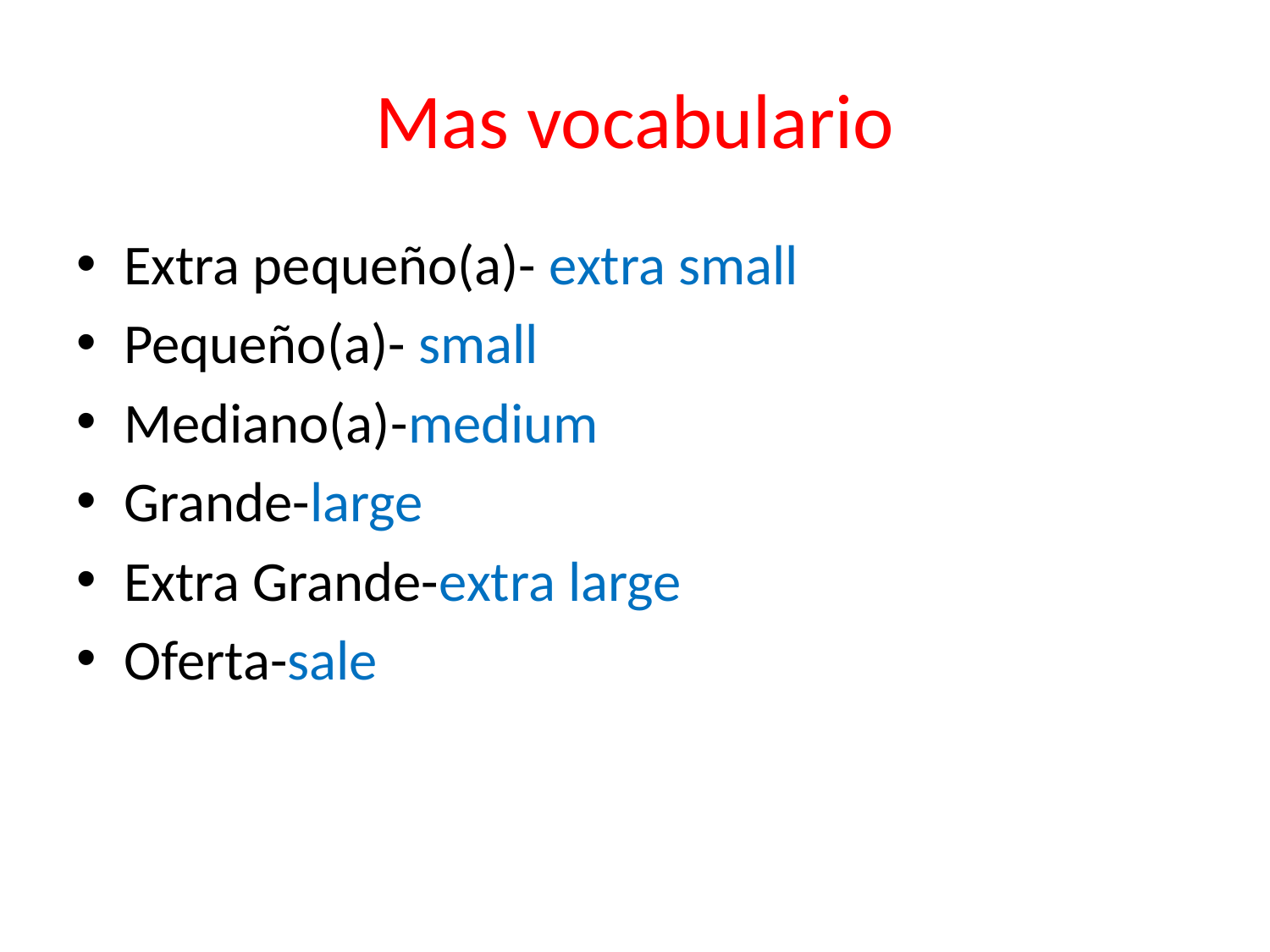

# Mas vocabulario
Extra pequeño(a)- extra small
Pequeño(a)- small
Mediano(a)-medium
Grande-large
Extra Grande-extra large
Oferta-sale